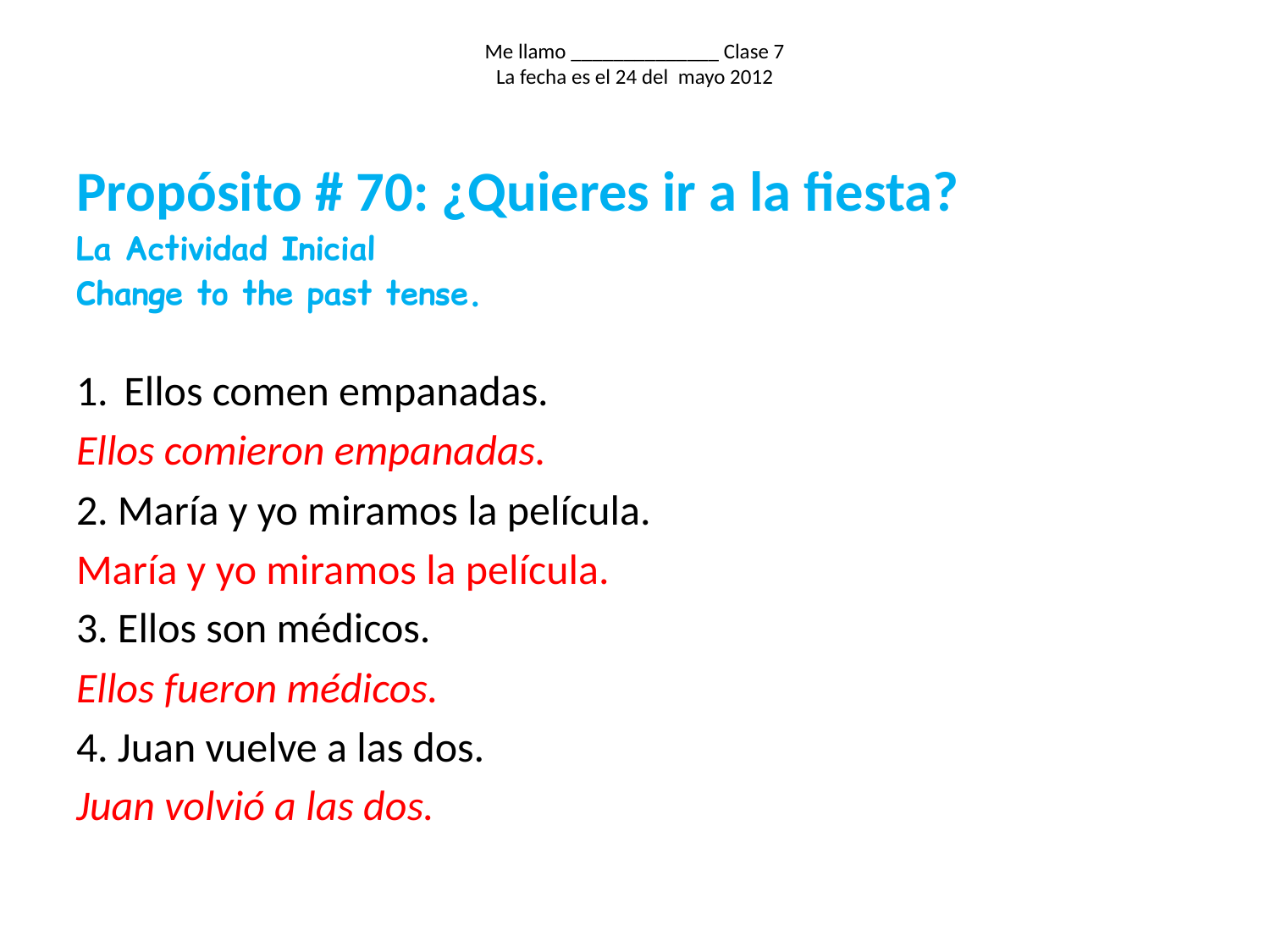

# Me llamo ______________ Clase 7 La fecha es el 24 del  mayo 2012
Propósito # 70: ¿Quieres ir a la fiesta?
La Actividad Inicial
Change to the past tense.

Ellos comen empanadas.
Ellos comieron empanadas.
2. María y yo miramos la película.
María y yo miramos la película.
3. Ellos son médicos.
Ellos fueron médicos.
4. Juan vuelve a las dos.
Juan volvió a las dos.